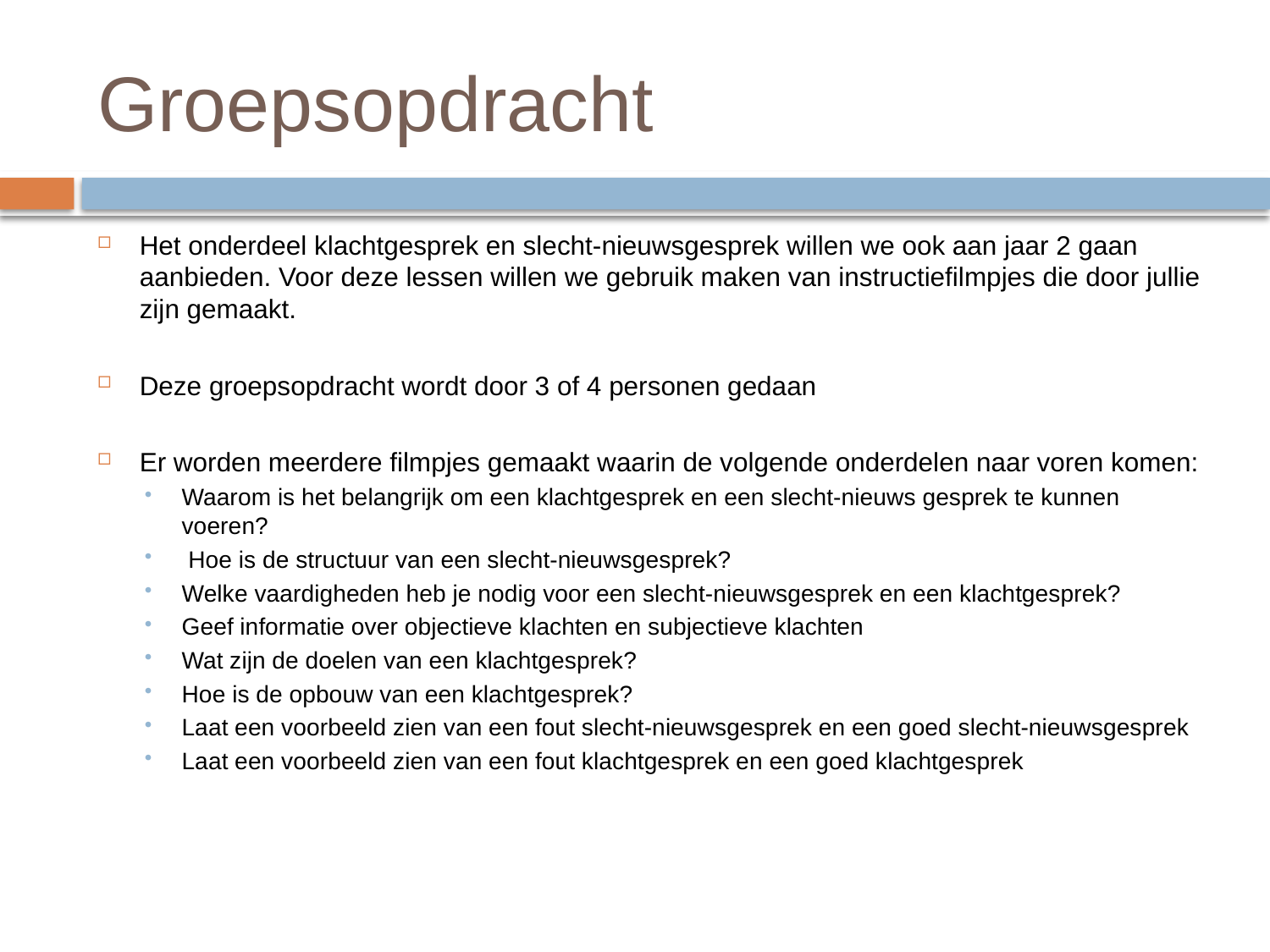

# Groepsopdracht
Het onderdeel klachtgesprek en slecht-nieuwsgesprek willen we ook aan jaar 2 gaan aanbieden. Voor deze lessen willen we gebruik maken van instructiefilmpjes die door jullie zijn gemaakt.

Deze groepsopdracht wordt door 3 of 4 personen gedaan

Er worden meerdere filmpjes gemaakt waarin de volgende onderdelen naar voren komen:
Waarom is het belangrijk om een klachtgesprek en een slecht-nieuws gesprek te kunnen voeren?
 Hoe is de structuur van een slecht-nieuwsgesprek?
Welke vaardigheden heb je nodig voor een slecht-nieuwsgesprek en een klachtgesprek?
Geef informatie over objectieve klachten en subjectieve klachten
Wat zijn de doelen van een klachtgesprek?
Hoe is de opbouw van een klachtgesprek?
Laat een voorbeeld zien van een fout slecht-nieuwsgesprek en een goed slecht-nieuwsgesprek
Laat een voorbeeld zien van een fout klachtgesprek en een goed klachtgesprek